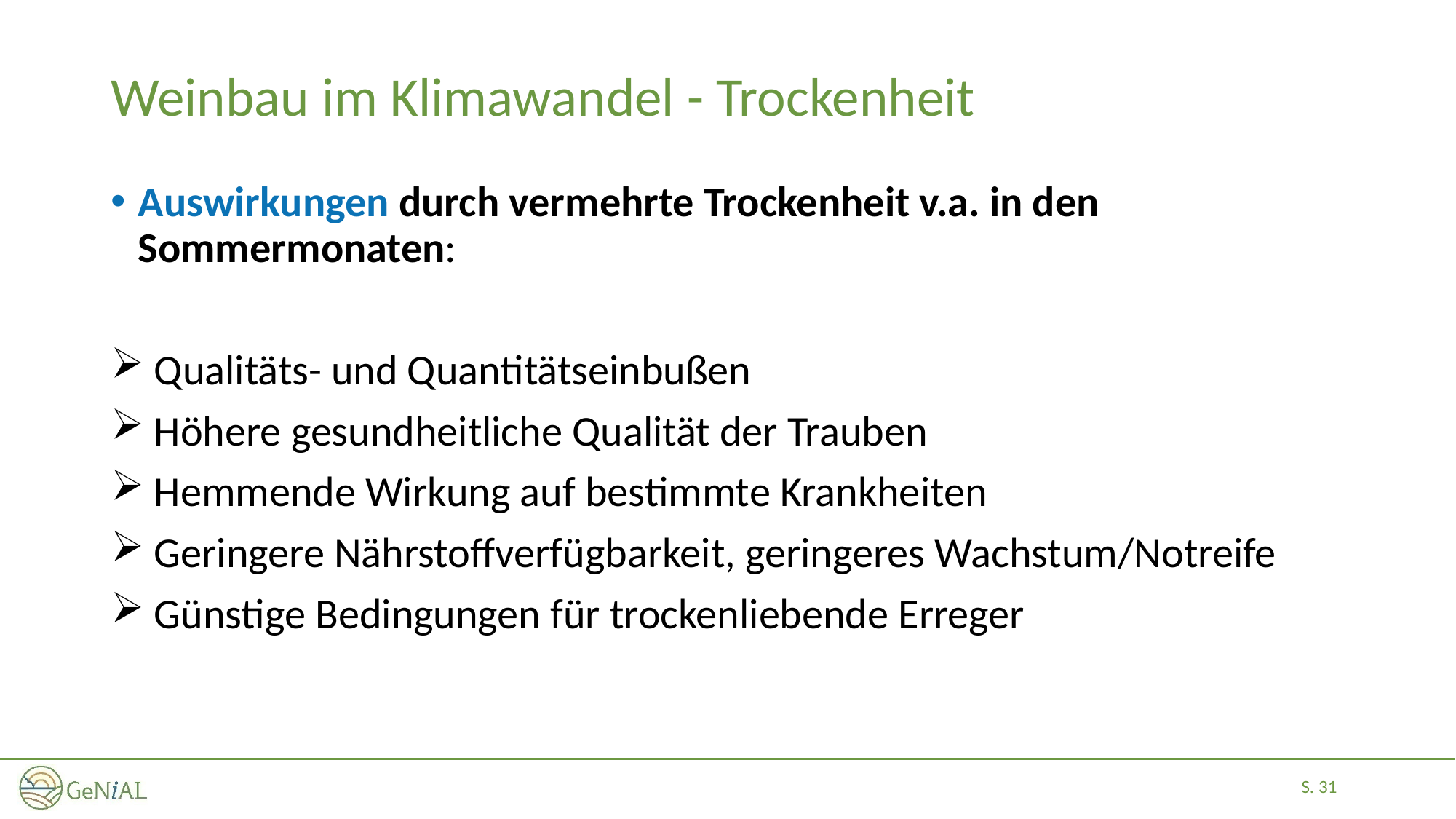

# Weinbau im Klimawandel - Trockenheit
Auswirkungen durch vermehrte Trockenheit v.a. in den Sommermonaten:

 Qualitäts- und Quantitätseinbußen
 Höhere gesundheitliche Qualität der Trauben
 Hemmende Wirkung auf bestimmte Krankheiten
 Geringere Nährstoffverfügbarkeit, geringeres Wachstum/Notreife
 Günstige Bedingungen für trockenliebende Erreger